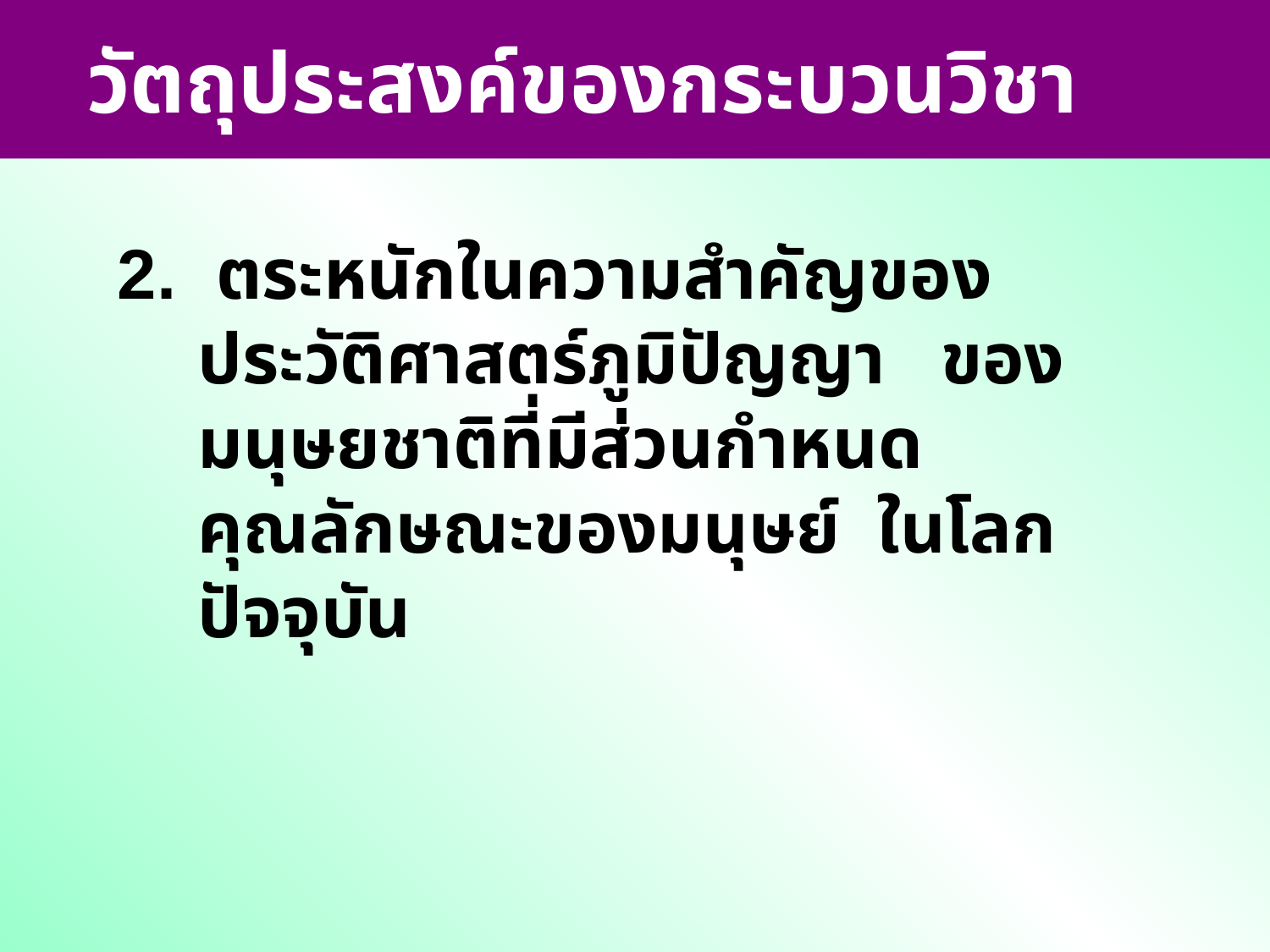

วัตถุประสงค์ของกระบวนวิชา
2.  ตระหนักในความสำคัญของประวัติศาสตร์ภูมิปัญญา   ของมนุษยชาติที่มีส่วนกำหนดคุณลักษณะของมนุษย์  ในโลกปัจจุบัน